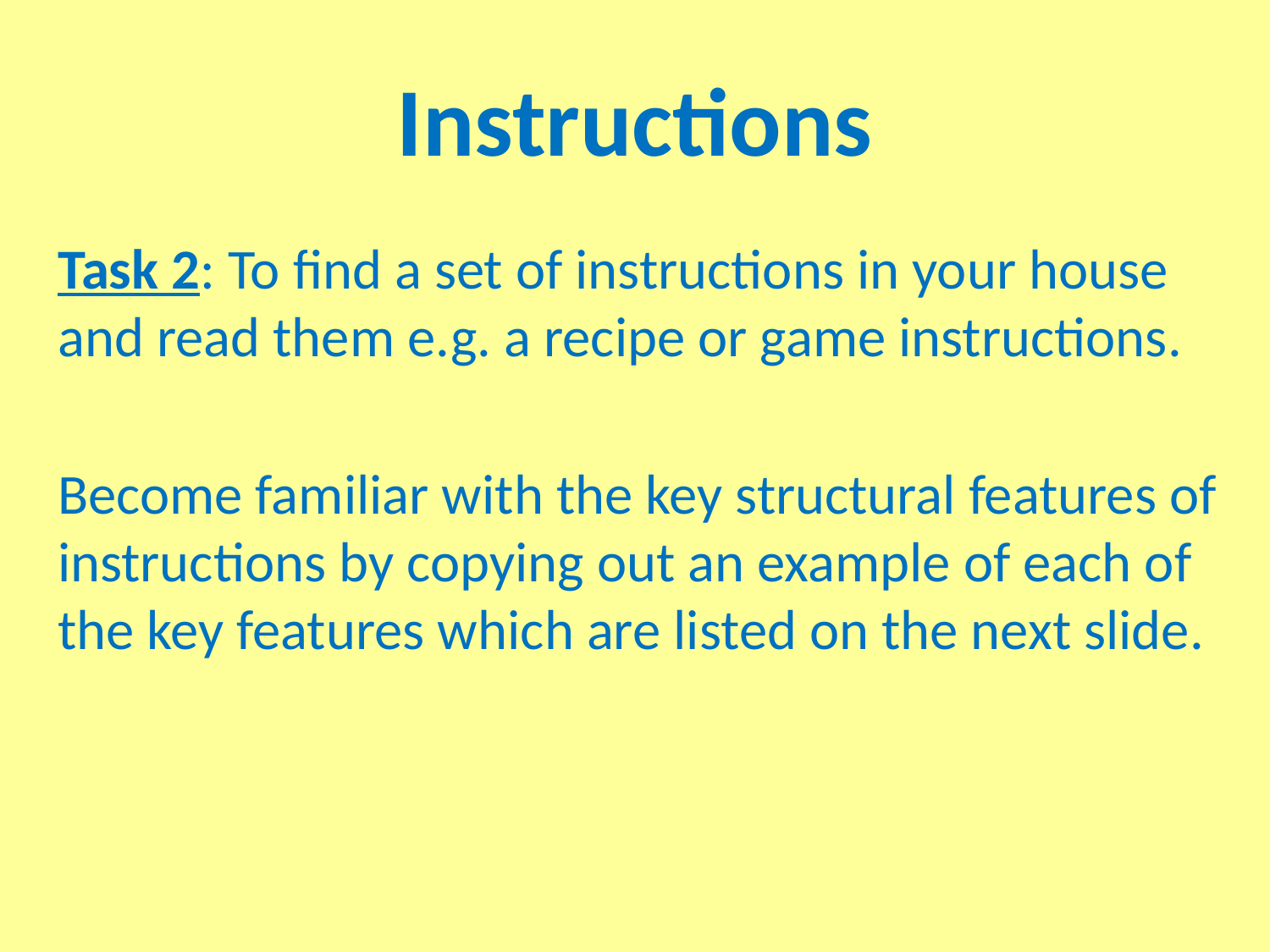

# Instructions
Task 2: To find a set of instructions in your house and read them e.g. a recipe or game instructions.

Become familiar with the key structural features of instructions by copying out an example of each of the key features which are listed on the next slide.